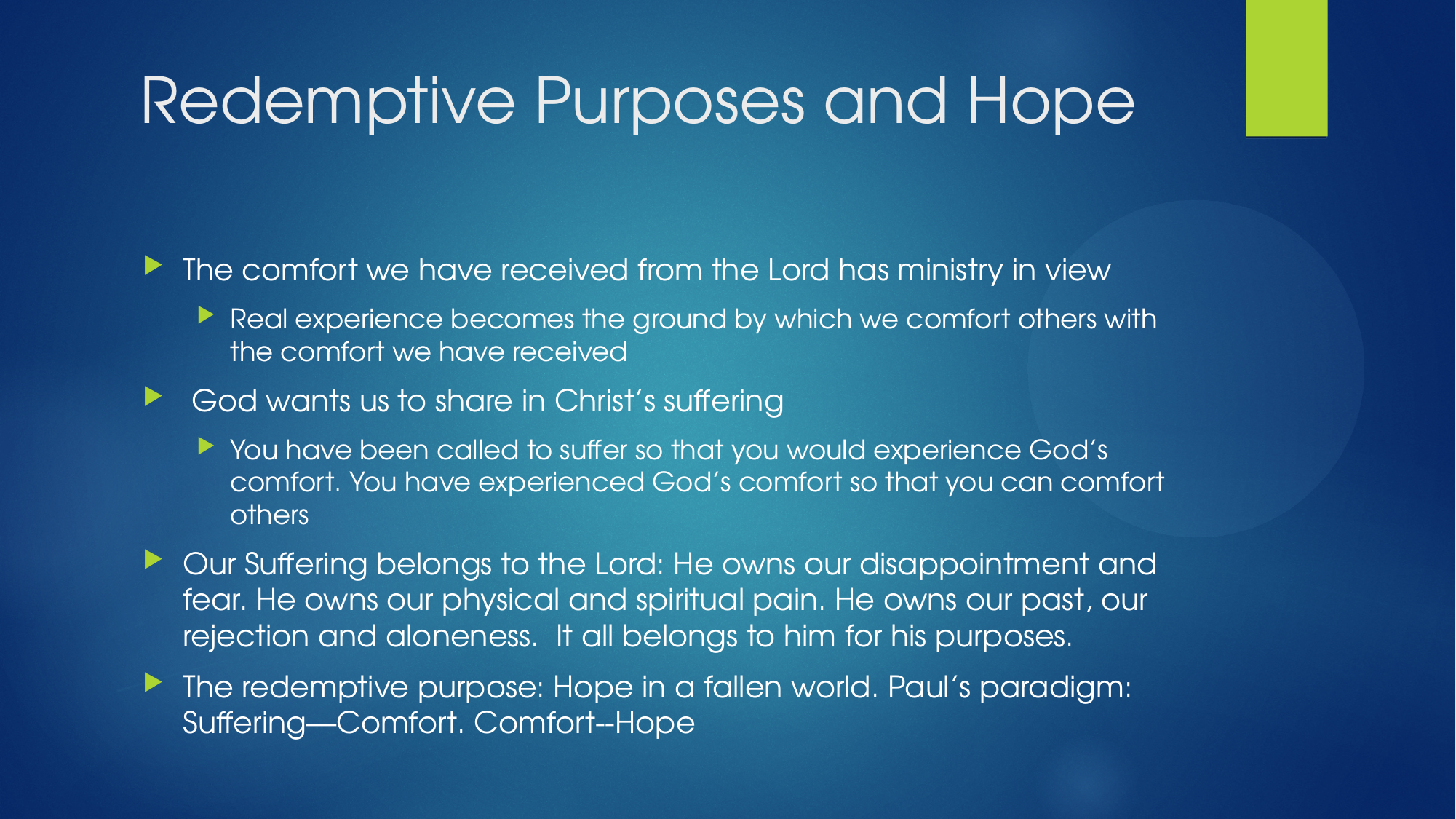

# Redemptive Purposes and Hope
The comfort we have received from the Lord has ministry in view
Real experience becomes the ground by which we comfort others with the comfort we have received
 God wants us to share in Christ’s suffering
You have been called to suffer so that you would experience God’s comfort. You have experienced God’s comfort so that you can comfort others
Our Suffering belongs to the Lord: He owns our disappointment and fear. He owns our physical and spiritual pain. He owns our past, our rejection and aloneness.  It all belongs to him for his purposes.
The redemptive purpose: Hope in a fallen world. Paul’s paradigm: Suffering—Comfort. Comfort--Hope